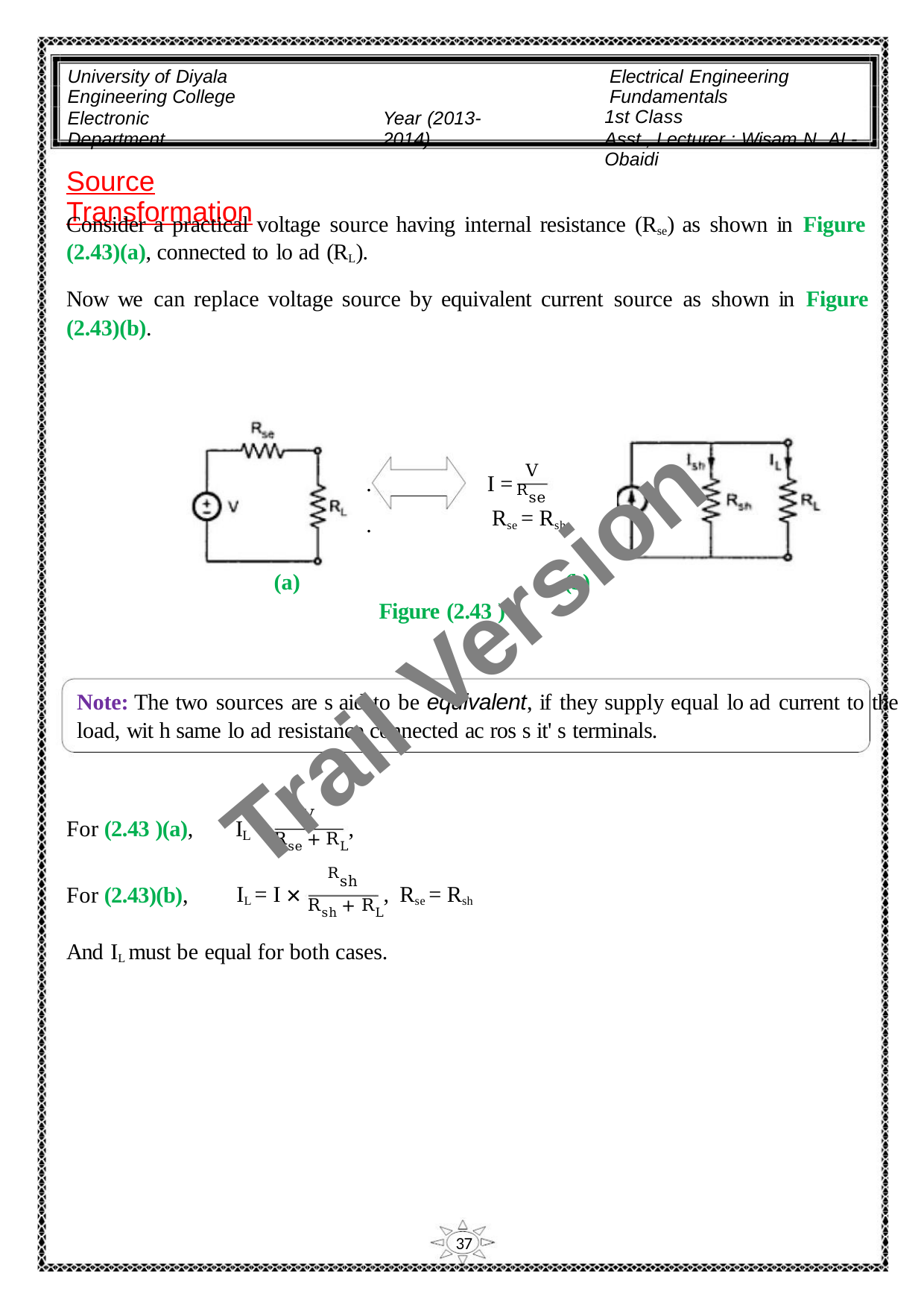

University of Diyala
Engineering College
Electronic Department
Electrical Engineering Fundamentals
1st Class
Asst., Lecturer : Wisam N. AL-Obaidi
Year (2013-2014)
Source Transformation
Consider a practical voltage source having internal resistance (Rse) as shown in Figure
(2.43)(a), connected to lo ad (RL).
Now we can replace voltage source by equivalent current source as shown in Figure
(2.43)(b).
V
.
.
I =
Rse
Rse = Rsh
(a)
(b)
Trail Version
Trail Version
Trail Version
Trail Version
Trail Version
Trail Version
Trail Version
Trail Version
Trail Version
Trail Version
Trail Version
Trail Version
Trail Version
Figure (2.43 )
Note: The two sources are s aid to be equivalent, if they supply equal lo ad current to the
load, wit h same lo ad resistance connected ac ros s it' s terminals.
V
For (2.43 )(a),
For (2.43)(b),
I =
,
L
Rse + RL
Rsh
IL = I ×
, Rse = Rsh
Rsh + RL
And IL must be equal for both cases.
37